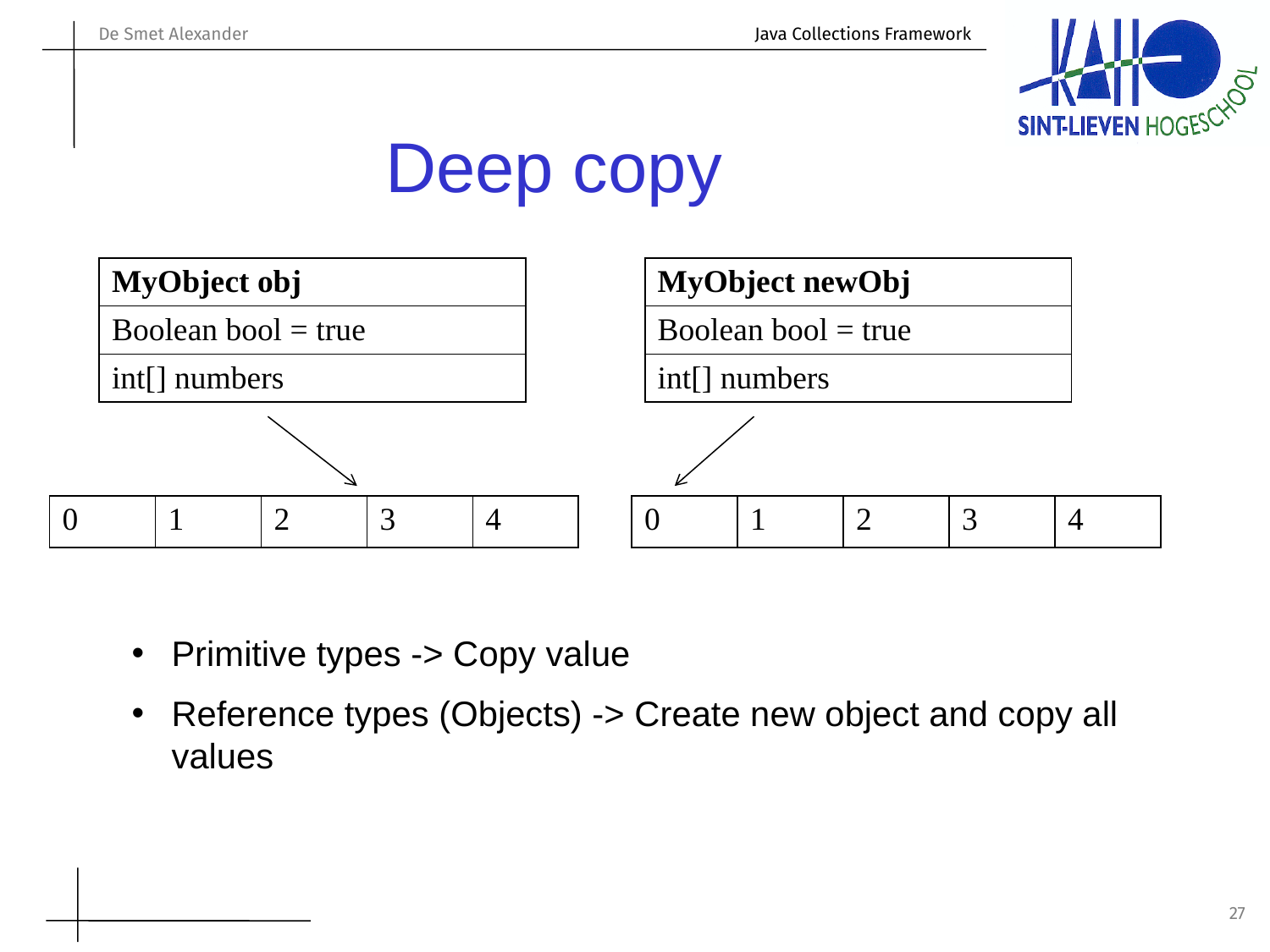

# Deep copy
| MyObject obj |
| --- |
| Boolean bool = true |
| int[] numbers |
| MyObject newObj |
| --- |
| Boolean bool = true |
| int[] numbers |

| 0 | 1 | 2 | 3 | 4 |
| --- | --- | --- | --- | --- |
| 0 | 1 | 2 | 3 | 4 |
| --- | --- | --- | --- | --- |
Primitive types -> Copy value
Reference types (Objects) -> Create new object and copy all values